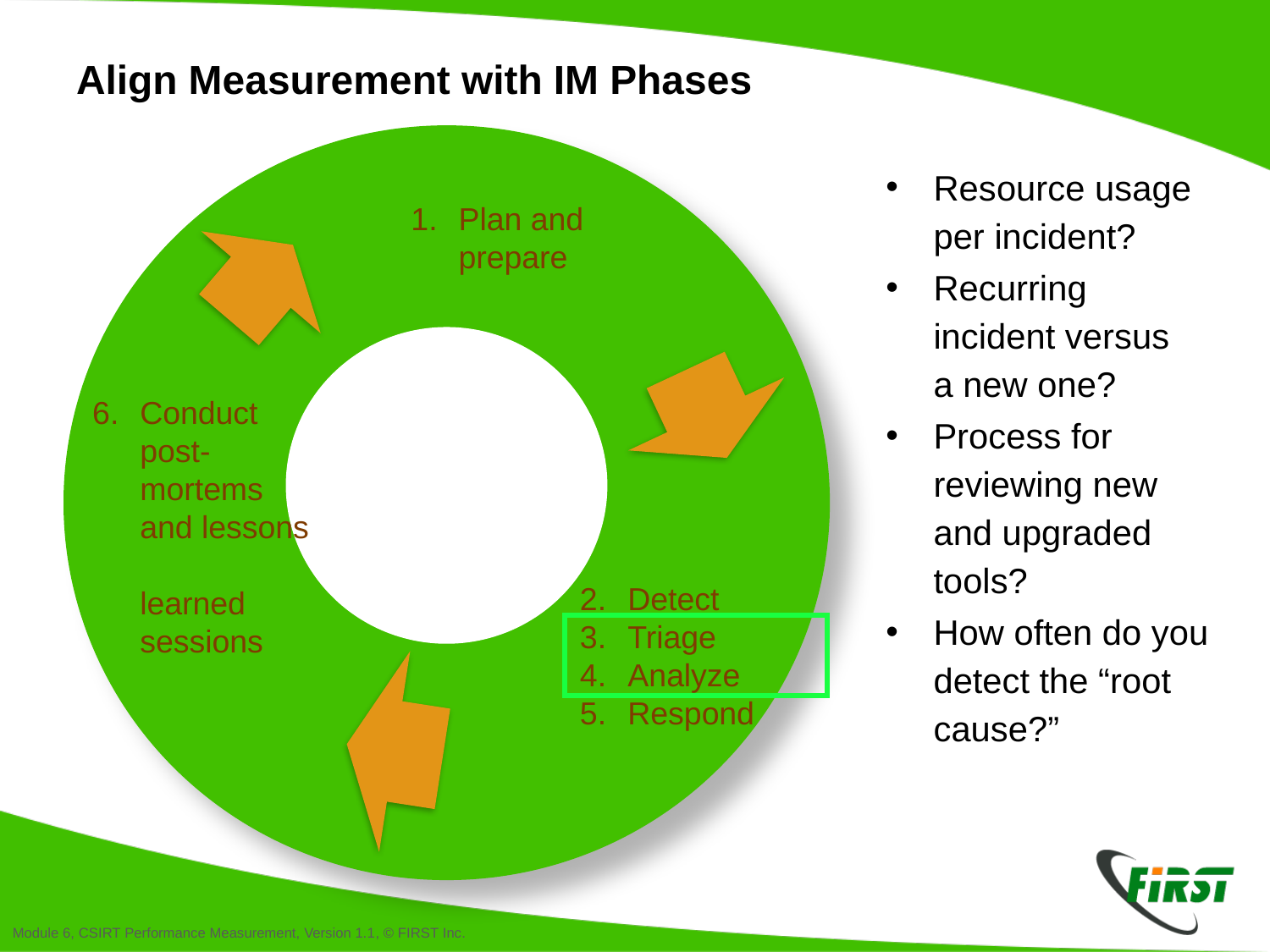

# Align Measurement with IM Phases

Plan and prepare

Conduct
post-
mortems
and lessons
learned sessions

Detect
Triage
Analyze
Respond

Resource usage per incident?
Recurring
incident versus
a new one?
Process for reviewing new and upgraded tools?
How often do you detect the “root cause?”